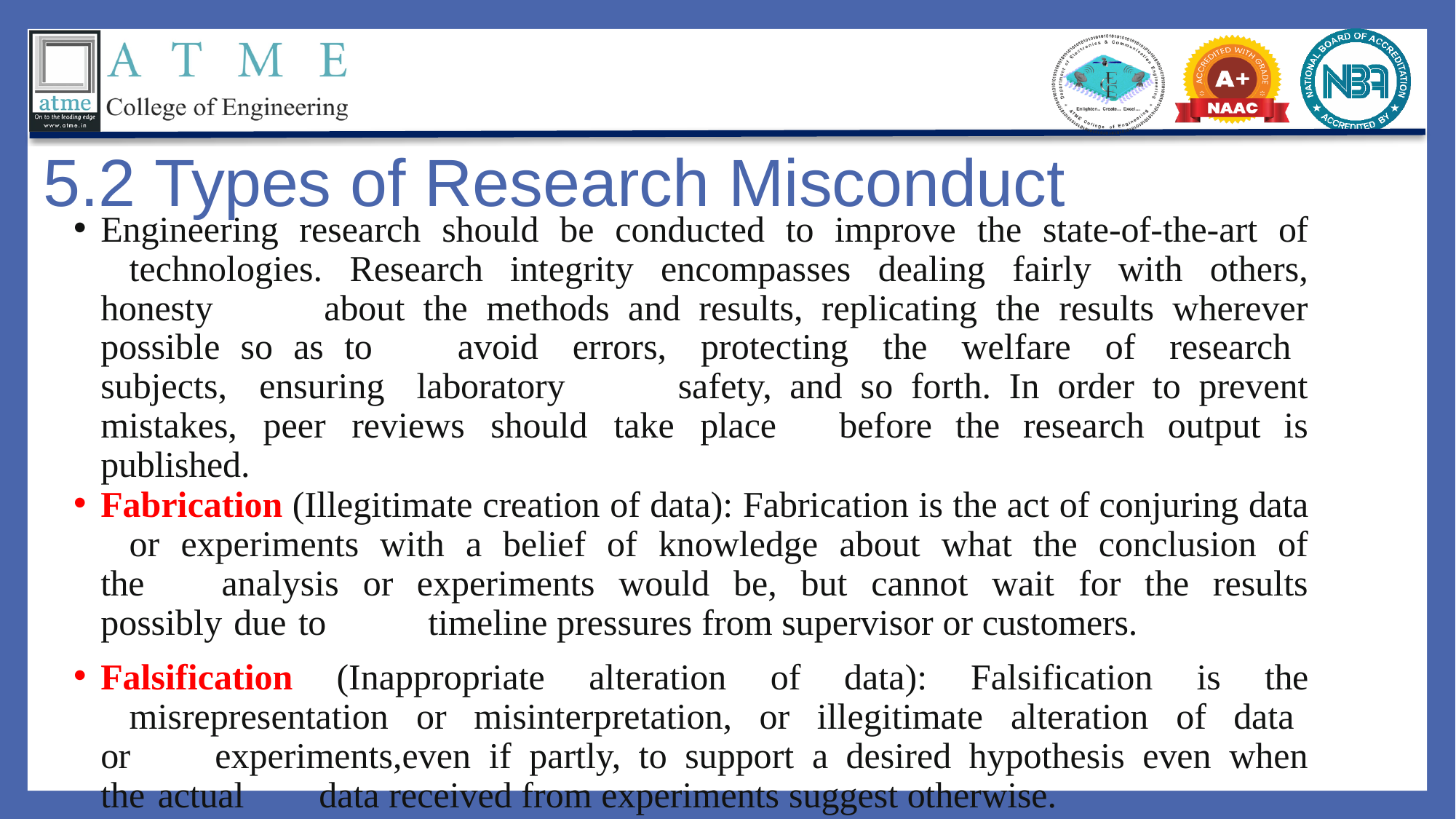

5.2 Types of Research Misconduct
Engineering  research  should  be  conducted  to  improve  the  state-of-the-art  of 	technologies. Research integrity encompasses dealing fairly with others, honesty 	about the methods and results, replicating the results wherever possible so as to 	avoid  errors,  protecting  the  welfare  of  research  subjects,  ensuring  laboratory 	safety, and so forth. In order to prevent mistakes, peer reviews should take place 	before the research output is published.
Fabrication (Illegitimate creation of data): Fabrication is the act of conjuring data 	or experiments with a belief of knowledge about what the conclusion of the 	analysis or experiments would be, but cannot wait for the results possibly due to 	timeline pressures from supervisor or customers.
Falsification   (Inappropriate   alteration   of   data):   Falsification   is   the 	misrepresentation  or  misinterpretation,  or  illegitimate  alteration  of  data  or 	experiments,even if partly, to support a desired hypothesis even when the actual 	data received from experiments suggest otherwise.